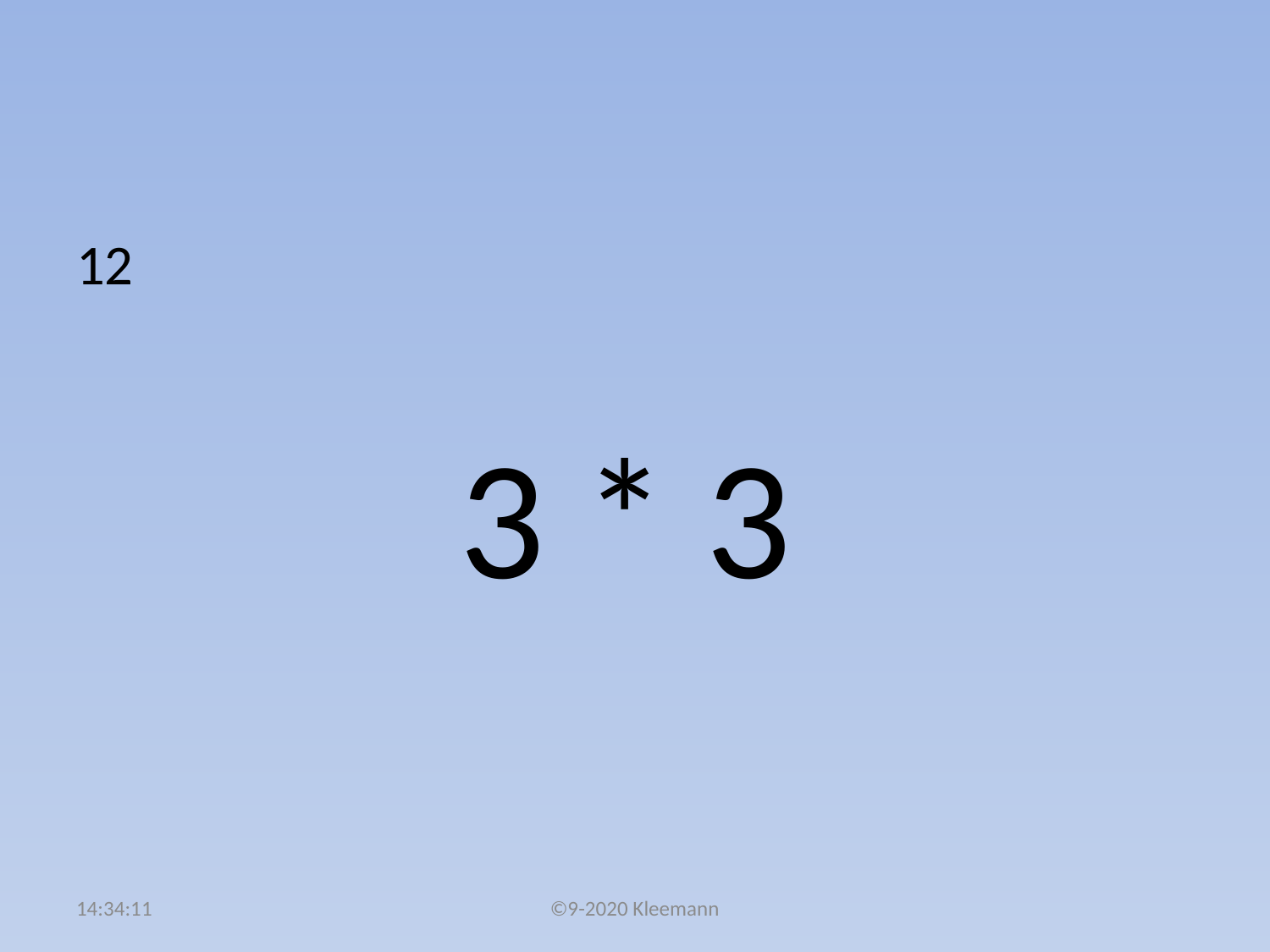

#
12

          3 * 3
14:34:11
©9-2020 Kleemann